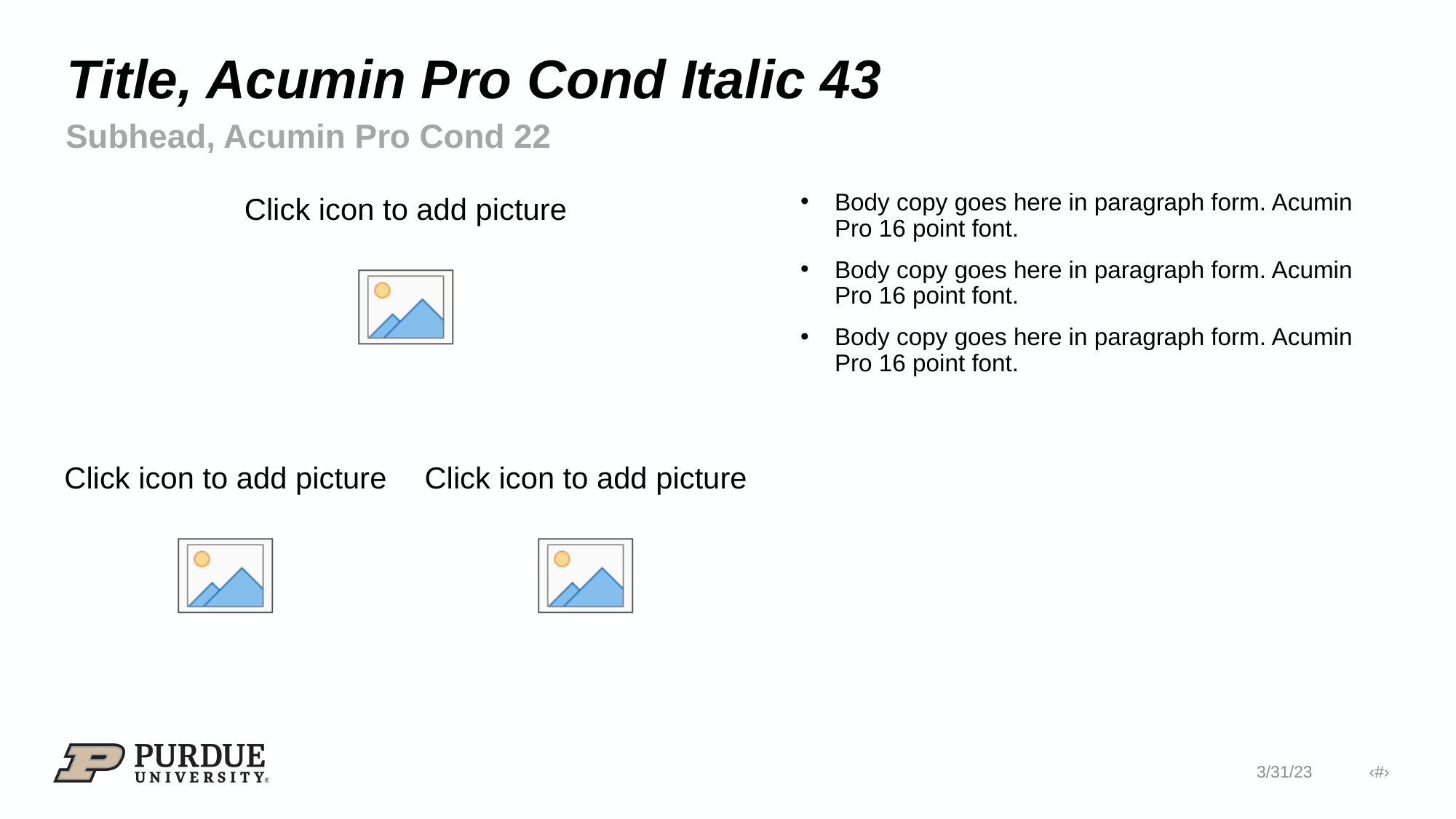

# Title, Acumin Pro Cond Italic 43
Subhead, Acumin Pro Cond 22
Body copy goes here in paragraph form. Acumin Pro 16 point font.
Body copy goes here in paragraph form. Acumin Pro 16 point font.
Body copy goes here in paragraph form. Acumin Pro 16 point font.

3/31/23            ‹#›